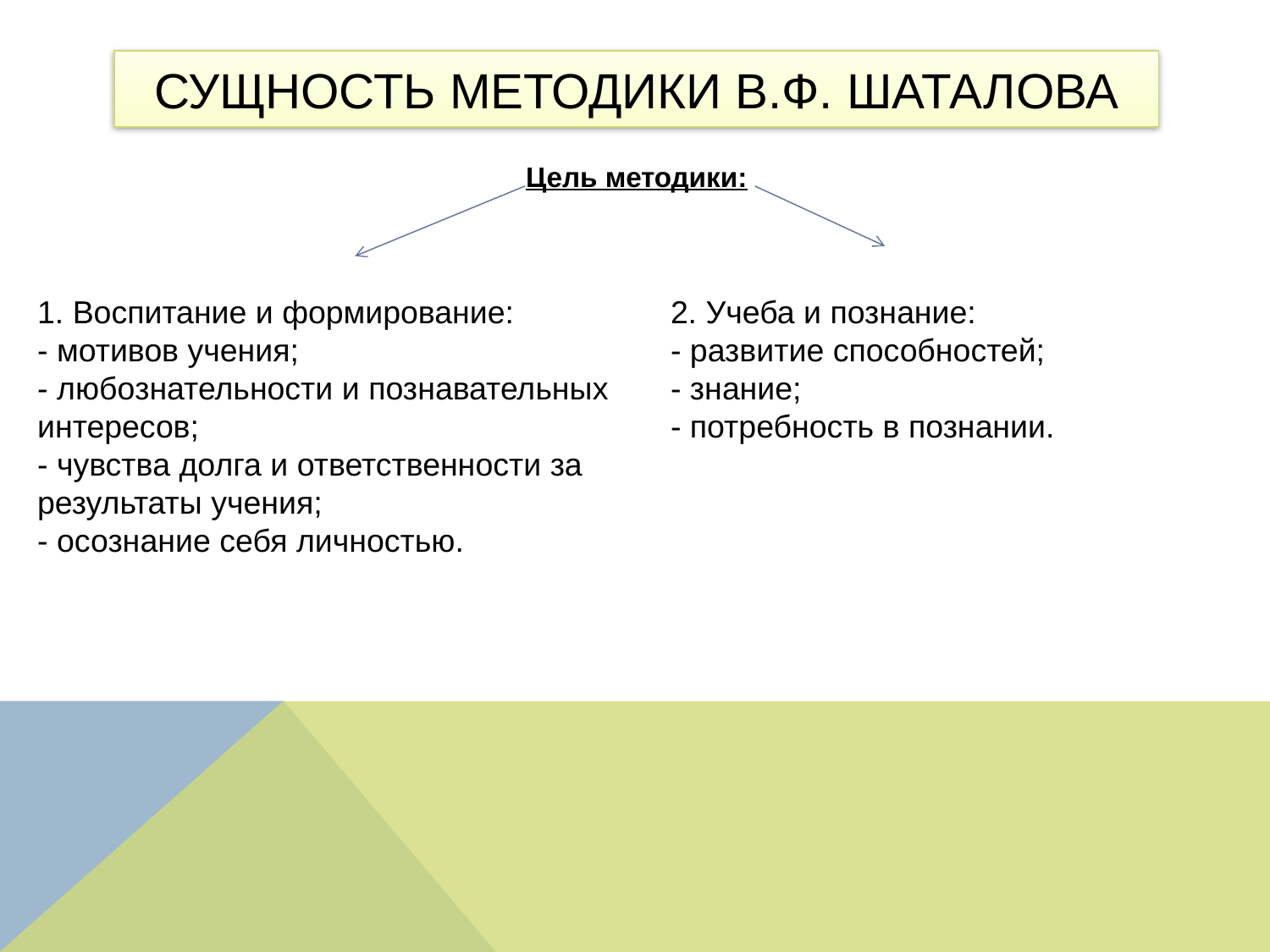

# Сущность методики В.Ф. Шаталова
Цель методики:

1. Воспитание и формирование:
- мотивов учения;
- любознательности и познавательных интересов;
- чувства долга и ответственности за результаты учения;
- осознание себя личностью.
2. Учеба и познание:
- развитие способностей;
- знание;
- потребность в познании.